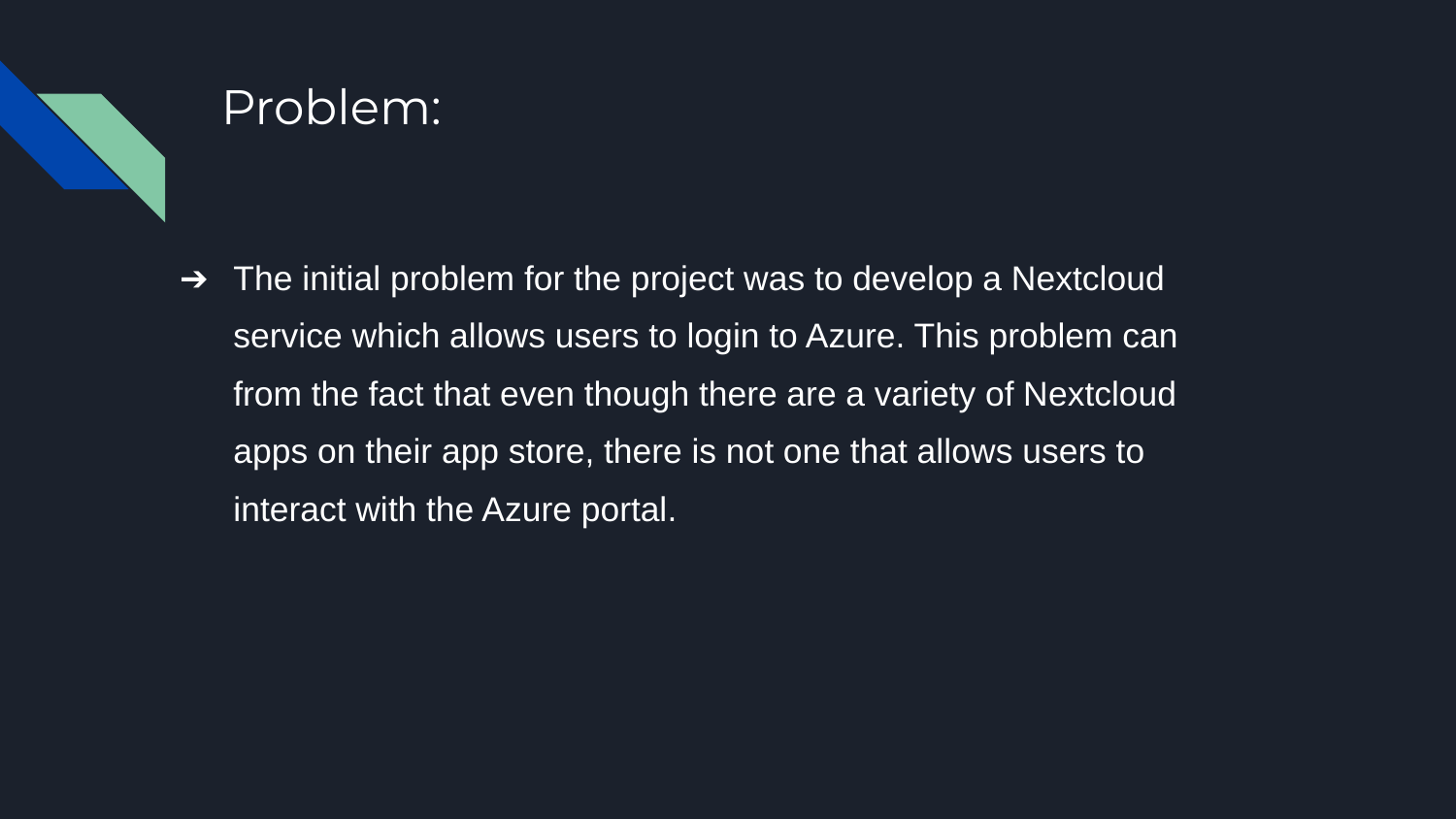

# Problem:
The initial problem for the project was to develop a Nextcloud service which allows users to login to Azure. This problem can from the fact that even though there are a variety of Nextcloud apps on their app store, there is not one that allows users to interact with the Azure portal.